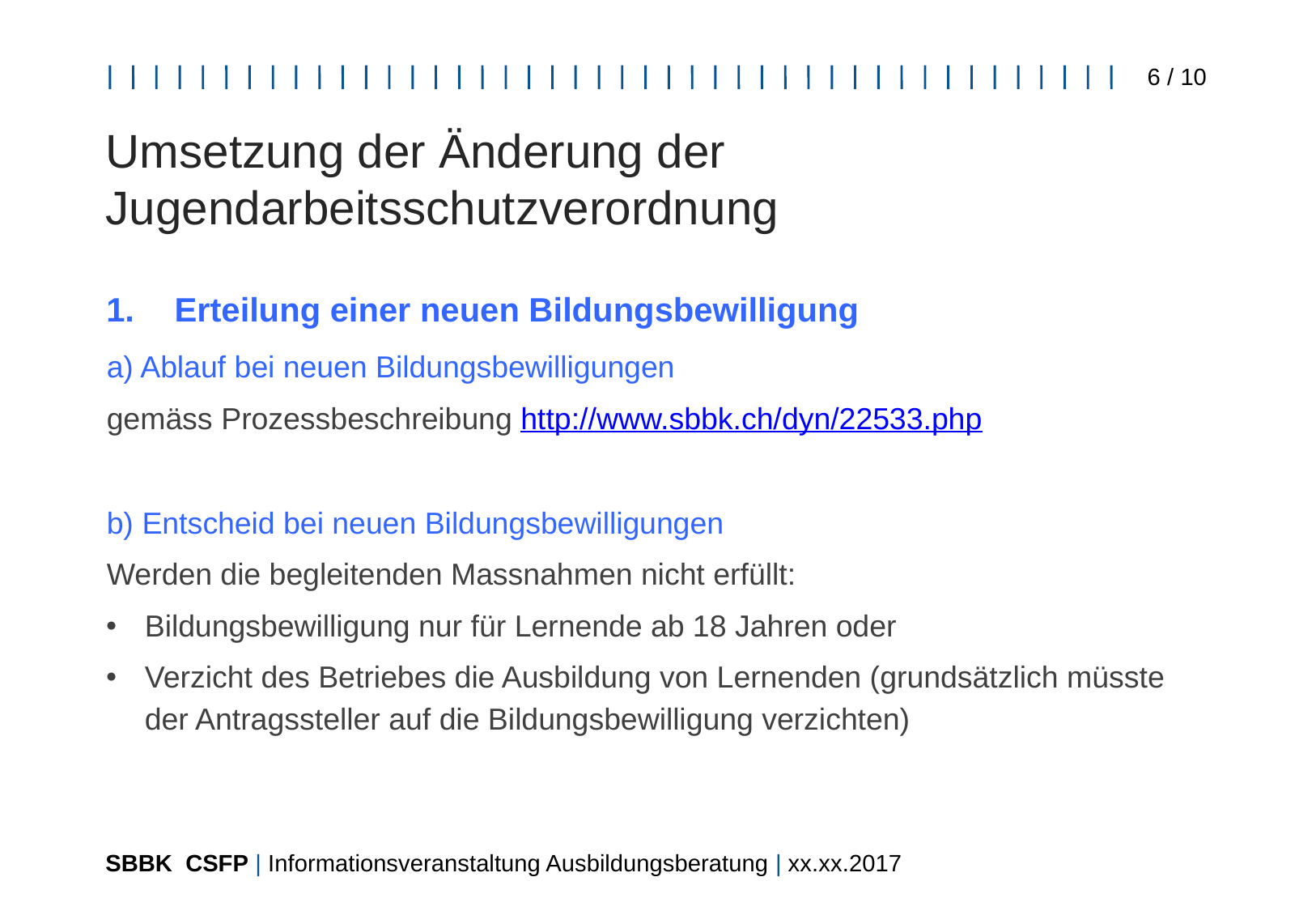

# Umsetzung der Änderung der Jugendarbeitsschutzverordnung

Erteilung einer neuen Bildungsbewilligung
a) Ablauf bei neuen Bildungsbewilligungen
gemäss Prozessbeschreibung http://www.sbbk.ch/dyn/22533.php

b) Entscheid bei neuen Bildungsbewilligungen
Werden die begleitenden Massnahmen nicht erfüllt:
Bildungsbewilligung nur für Lernende ab 18 Jahren oder
Verzicht des Betriebes die Ausbildung von Lernenden (grundsätzlich müsste der Antragssteller auf die Bildungsbewilligung verzichten)